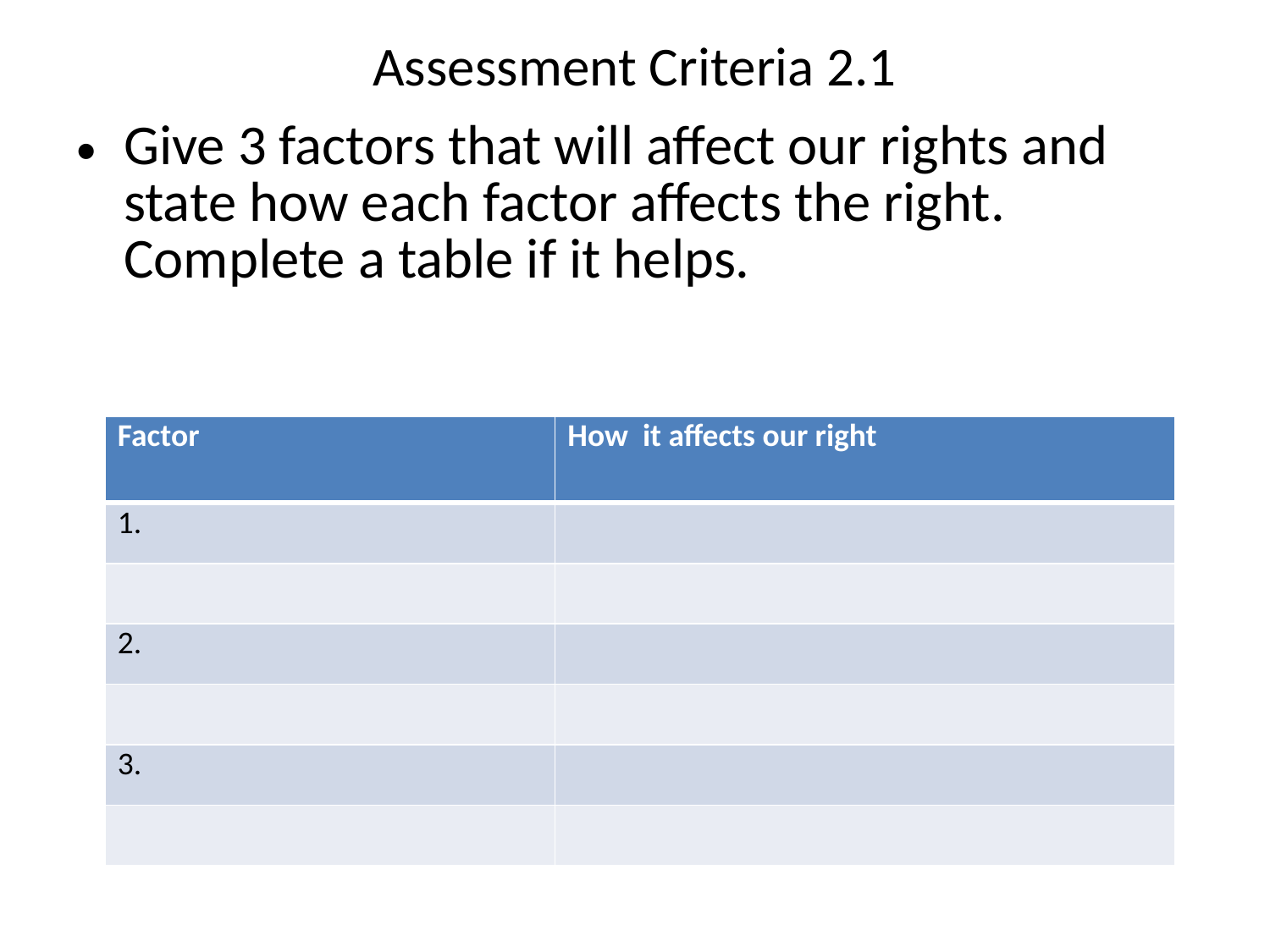

# Assessment Criteria 2.1
Give 3 factors that will affect our rights and state how each factor affects the right. Complete a table if it helps.

| Factor | How it affects our right |
| --- | --- |
| 1. |  |
|  |  |
| 2. |  |
|  |  |
| 3. |  |
|  |  |